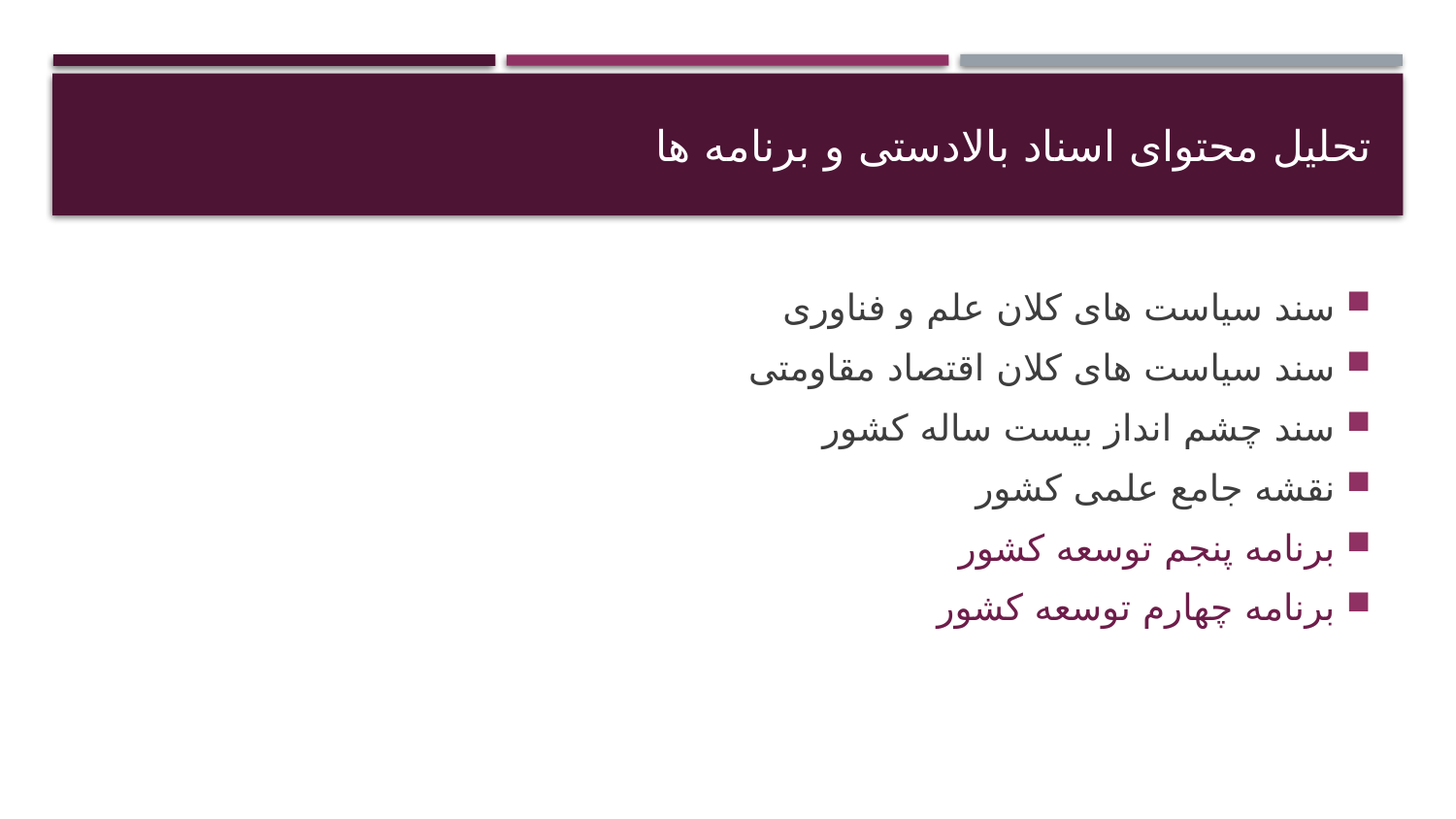

# تحلیل محتوای اسناد بالادستی و برنامه ها
سند سیاست های کلان علم و فناوری
سند سیاست های کلان اقتصاد مقاومتی
سند چشم انداز بیست ساله کشور
نقشه جامع علمی کشور
برنامه پنجم توسعه کشور
برنامه چهارم توسعه کشور